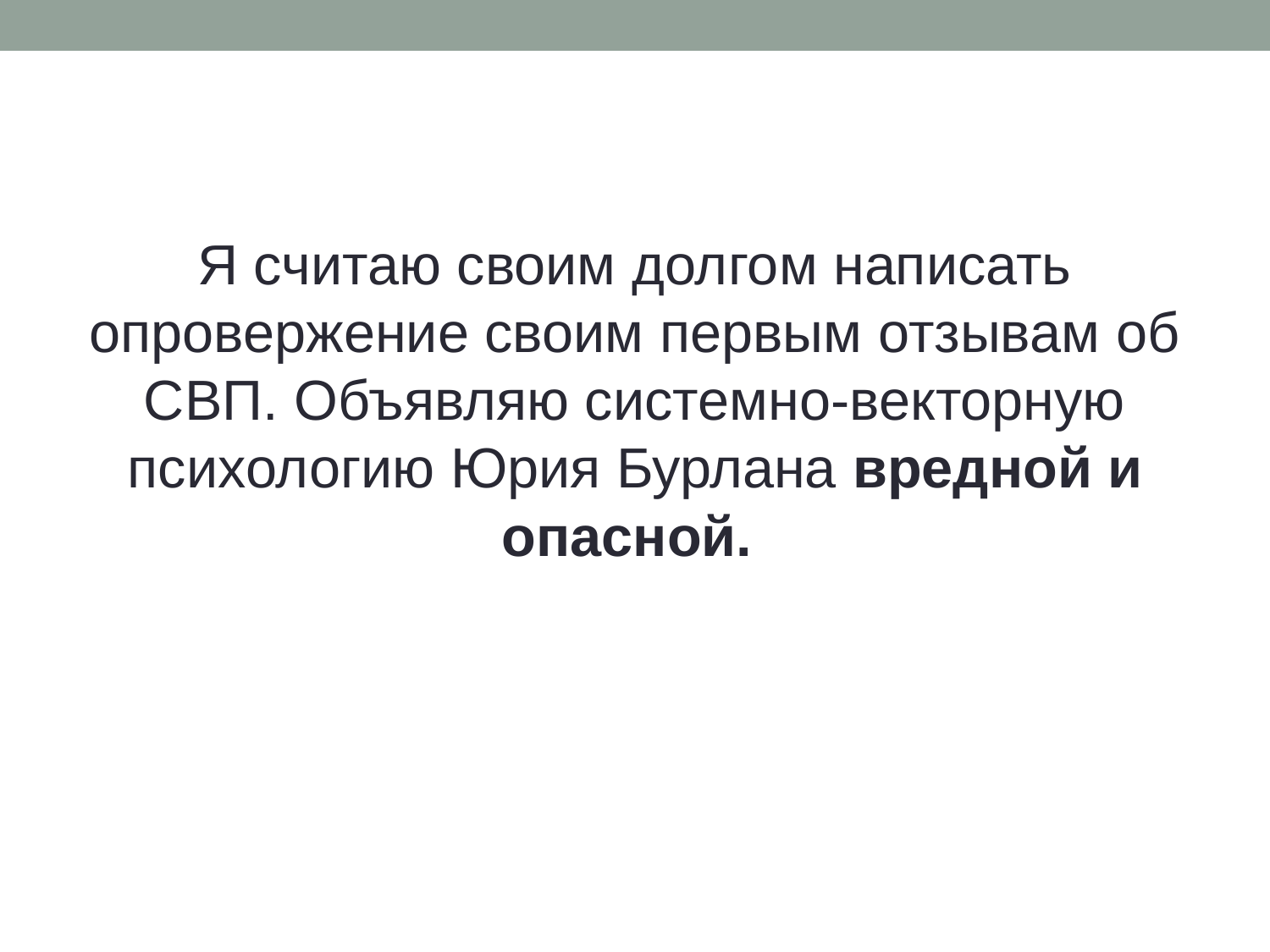

Я считаю своим долгом написать опровержение своим первым отзывам об СВП. Объявляю системно-векторную психологию Юрия Бурлана вредной и опасной.